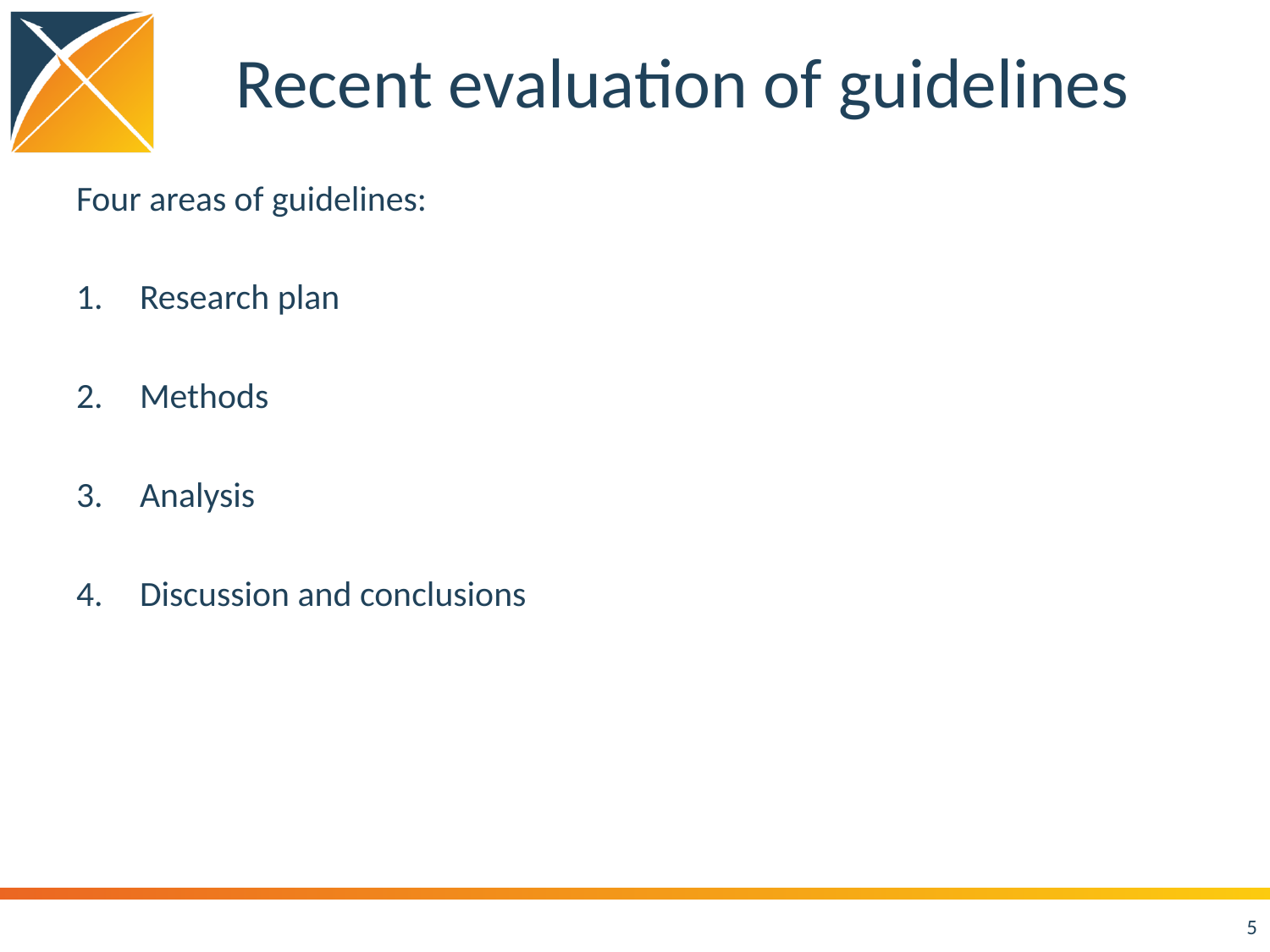

# Recent evaluation of guidelines
Four areas of guidelines:

Research plan

Methods

Analysis

Discussion and conclusions

5